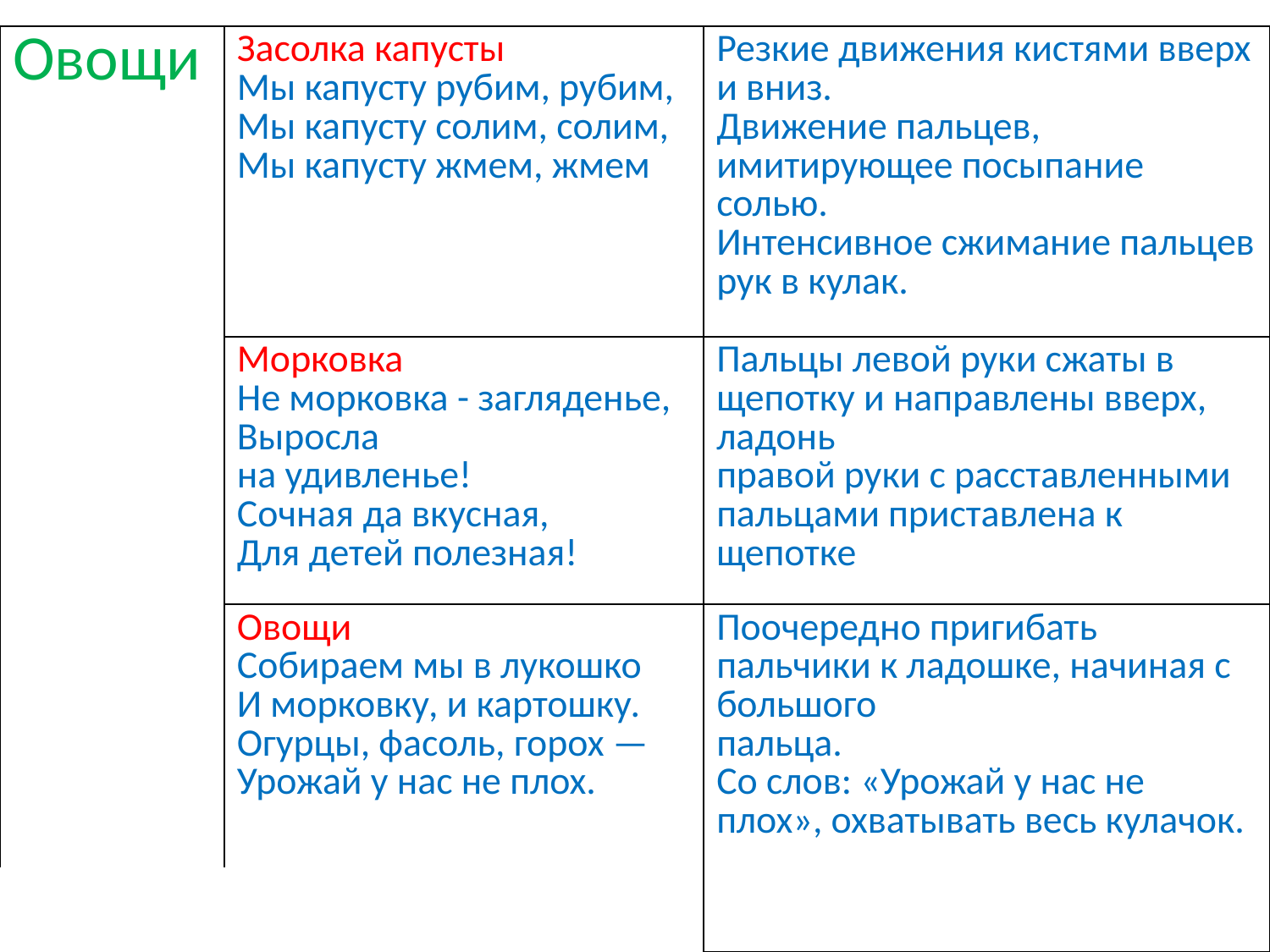

| Овощи | Засолка капусты Мы капусту рубим, рубим, Мы капусту солим, солим, Мы капусту жмем, жмем | Резкие движения кистями вверх и вниз. Движение пальцев, имитирующее посыпание солью. Интенсивное сжимание пальцев рук в кулак. |
| --- | --- | --- |
|  | Морковка Не морковка - загляденье, Выросла на удивленье! Сочная да вкусная, Для детей полезная! | Пальцы левой руки сжаты в щепотку и направлены вверх, ладонь правой руки с расставленными пальцами приставлена к щепотке |
|  | Овощи Собираем мы в лукошко И морковку, и картошку. Огурцы, фасоль, горох — Урожай у нас не плох. | Поочередно пригибать пальчики к ладошке, начиная с большого пальца. Со слов: «Урожай у нас не плох», охватывать весь кулачок. |
|  |  |  |